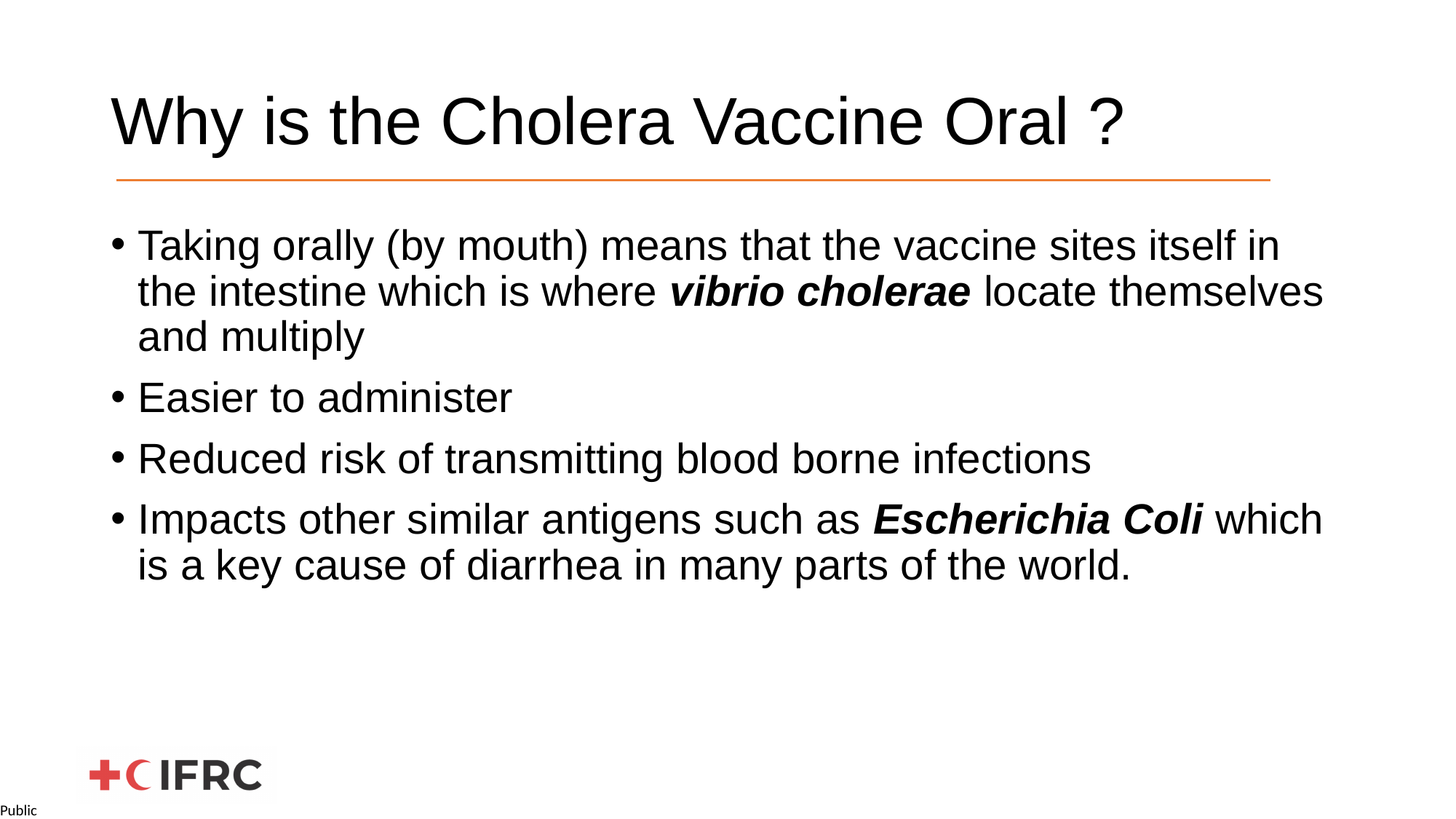

# Why is the Cholera Vaccine Oral ?
Taking orally (by mouth) means that the vaccine sites itself in the intestine which is where vibrio cholerae locate themselves and multiply
Easier to administer
Reduced risk of transmitting blood borne infections
Impacts other similar antigens such as Escherichia Coli which is a key cause of diarrhea in many parts of the world.